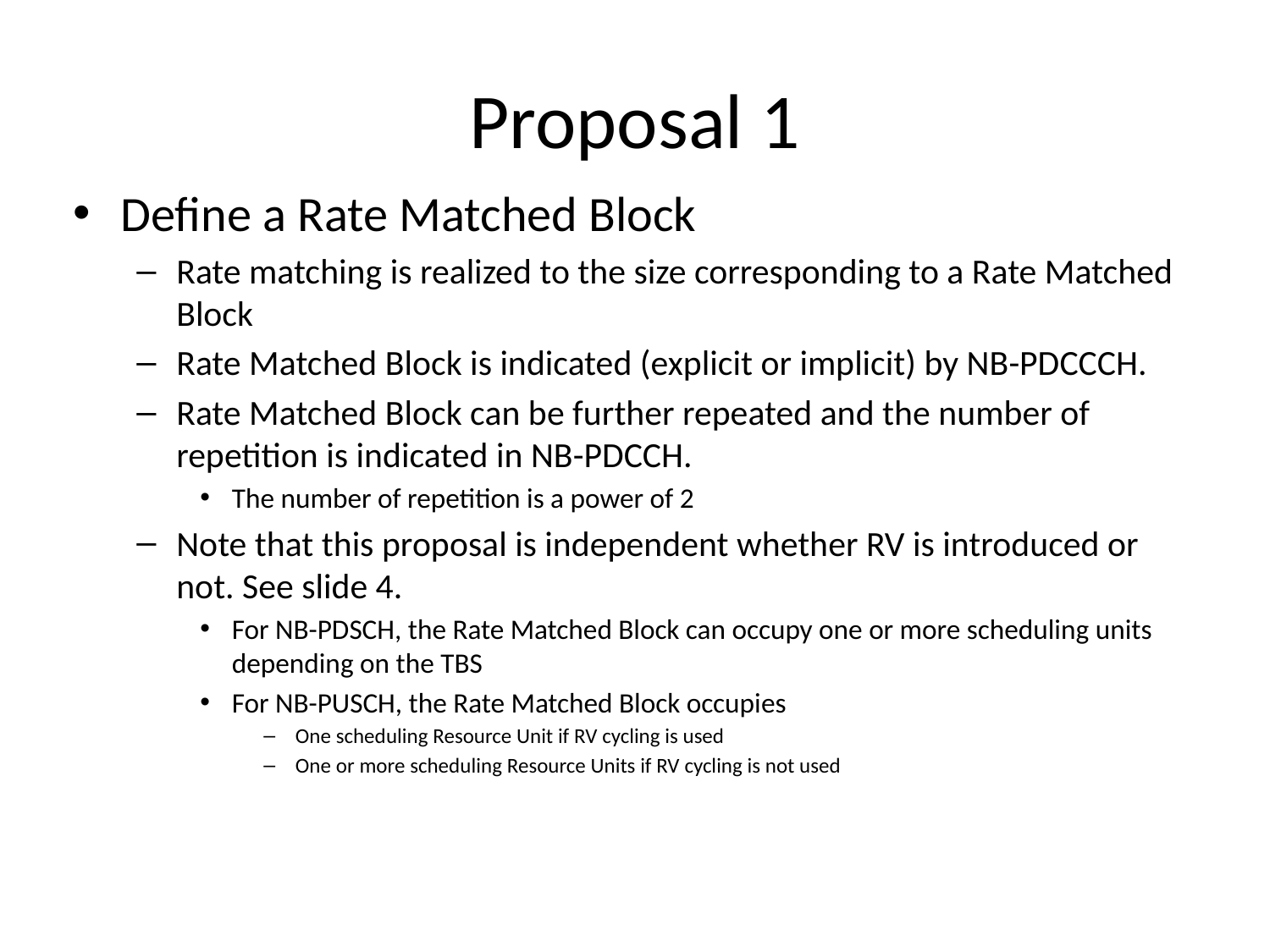

# Proposal 1
Define a Rate Matched Block
Rate matching is realized to the size corresponding to a Rate Matched Block
Rate Matched Block is indicated (explicit or implicit) by NB-PDCCCH.
Rate Matched Block can be further repeated and the number of repetition is indicated in NB-PDCCH.
The number of repetition is a power of 2
Note that this proposal is independent whether RV is introduced or not. See slide 4.
For NB-PDSCH, the Rate Matched Block can occupy one or more scheduling units depending on the TBS
For NB-PUSCH, the Rate Matched Block occupies
One scheduling Resource Unit if RV cycling is used
One or more scheduling Resource Units if RV cycling is not used